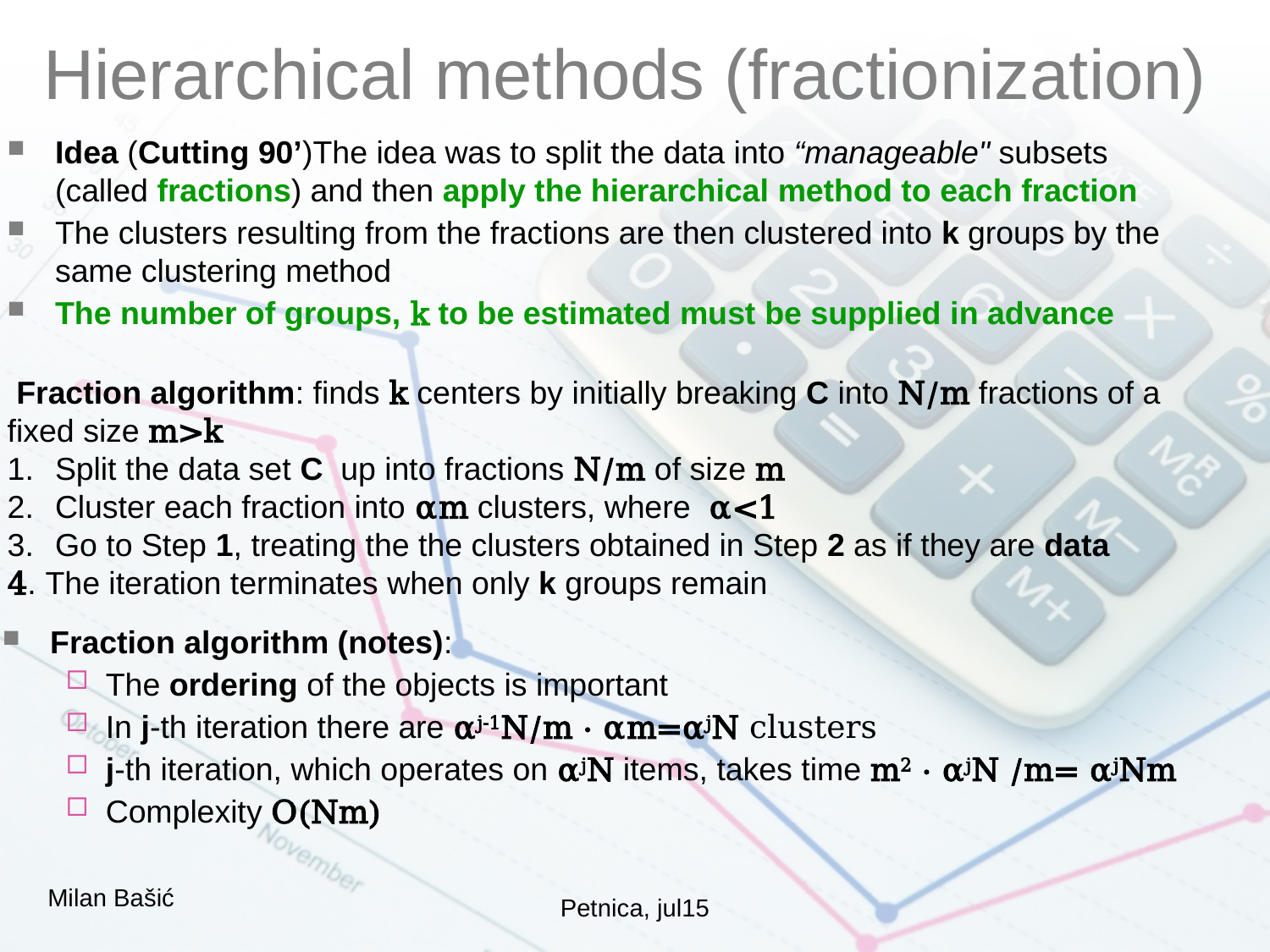

Hierarchical methods (fractionization)
Idea (Cutting 90’)The idea was to split the data into “manageable" subsets (called fractions) and then apply the hierarchical method to each fraction
The clusters resulting from the fractions are then clustered into k groups by the same clustering method
The number of groups, k to be estimated must be supplied in advance

 Fraction algorithm: finds k centers by initially breaking C into N/m fractions of a fixed size m>k
Split the data set C  up into fractions N/m of size m
Cluster each fraction into αm clusters, where  α<1
Go to Step 1, treating the the clusters obtained in Step 2 as if they are data
4. The iteration terminates when only k groups remain

Fraction algorithm (notes):
The ordering of the objects is important
In j-th iteration there are αj-1N/m · αm=αjN clusters
j-th iteration, which operates on αjN items, takes time m2 · αjN /m= αjNm
Complexity O(Nm)

Milan Bašić
Petnica, jul15